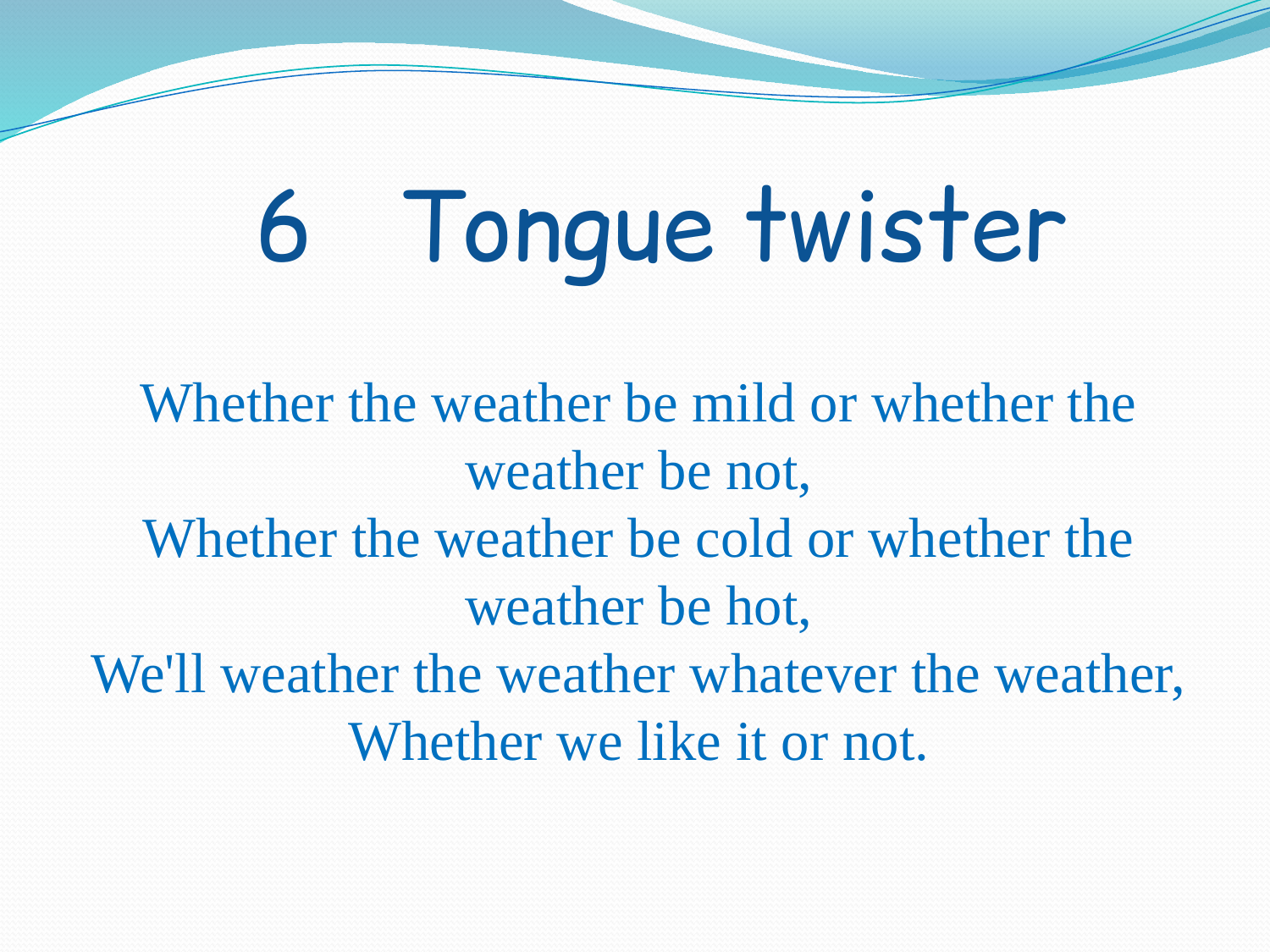

6   Tongue twister
Whether the weather be mild or whether the weather be not,
Whether the weather be cold or whether the weather be hot,
We'll weather the weather whatever the weather,
Whether we like it or not.